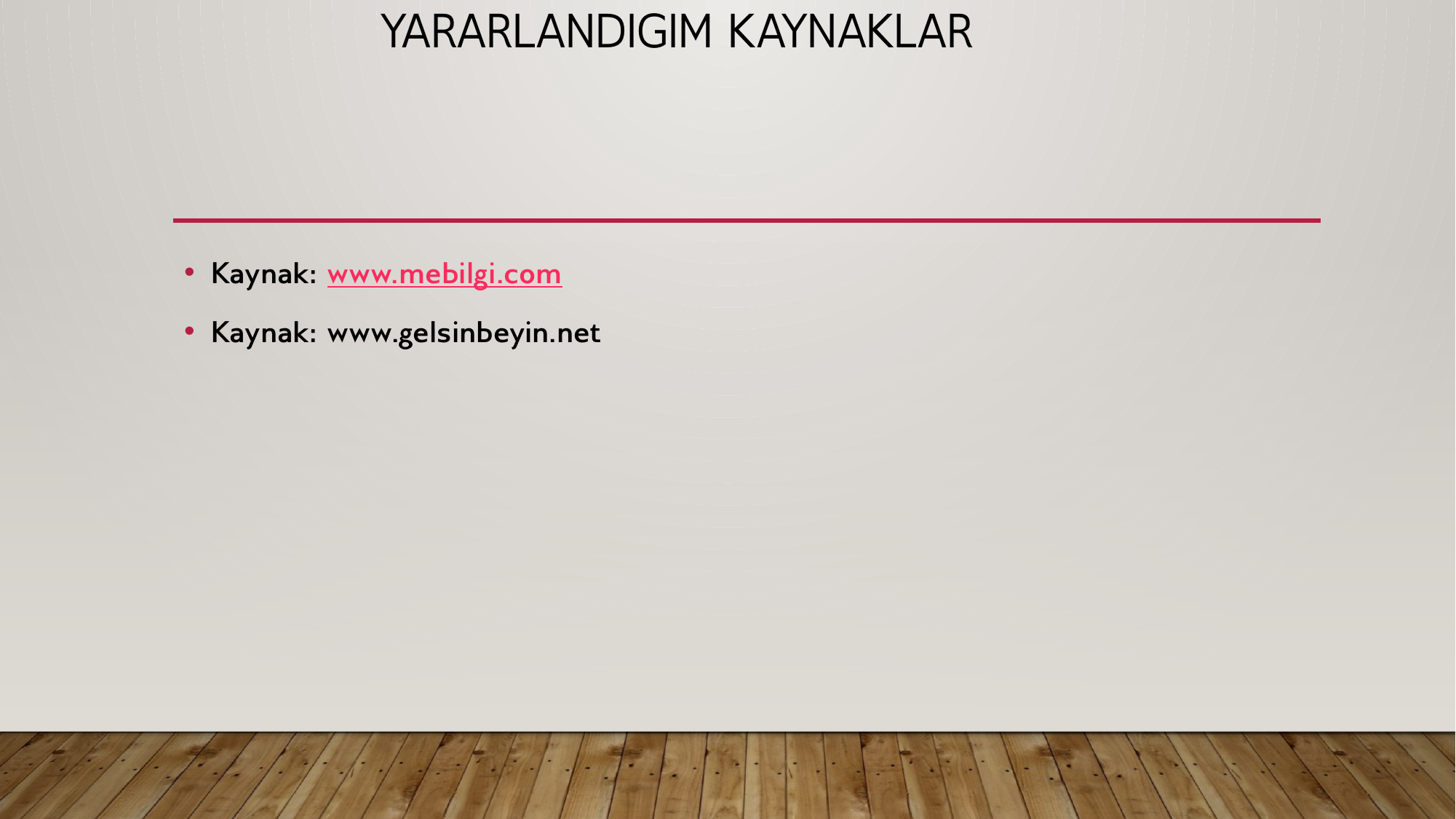

# YARARLANDIGIM KAYNAKLAR
Kaynak: www.mebilgi.com
Kaynak: www.gelsinbeyin.net